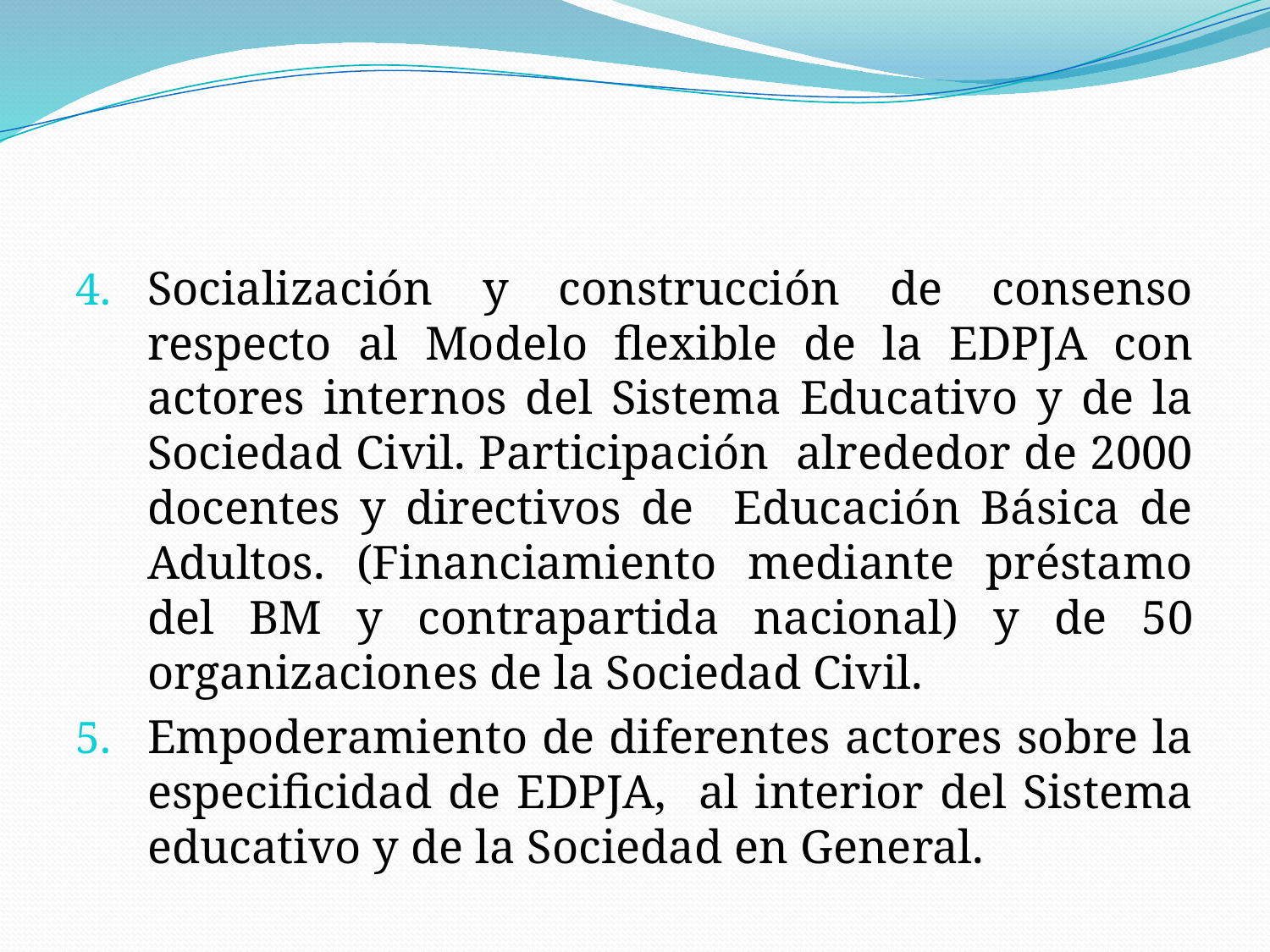

Socialización y construcción de consenso respecto al Modelo flexible de la EDPJA con actores internos del Sistema Educativo y de la Sociedad Civil. Participación  alrededor de 2000 docentes y directivos de  Educación Básica de Adultos. (Financiamiento mediante préstamo del BM y contrapartida nacional) y de 50 organizaciones de la Sociedad Civil.
Empoderamiento de diferentes actores sobre la especificidad de EDPJA,  al interior del Sistema educativo y de la Sociedad en General.